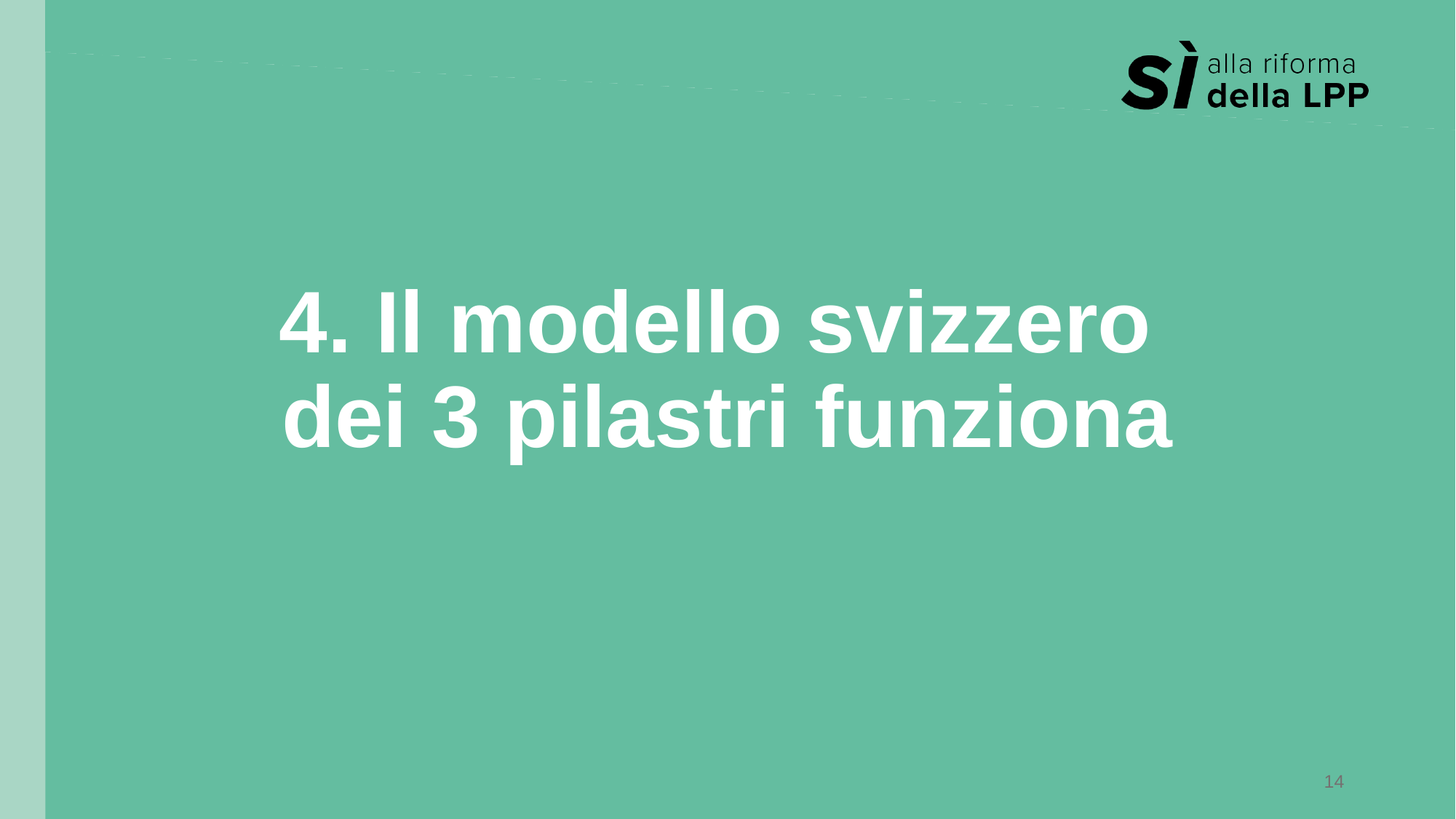

# 4. Il modello svizzero dei 3 pilastri funziona
14